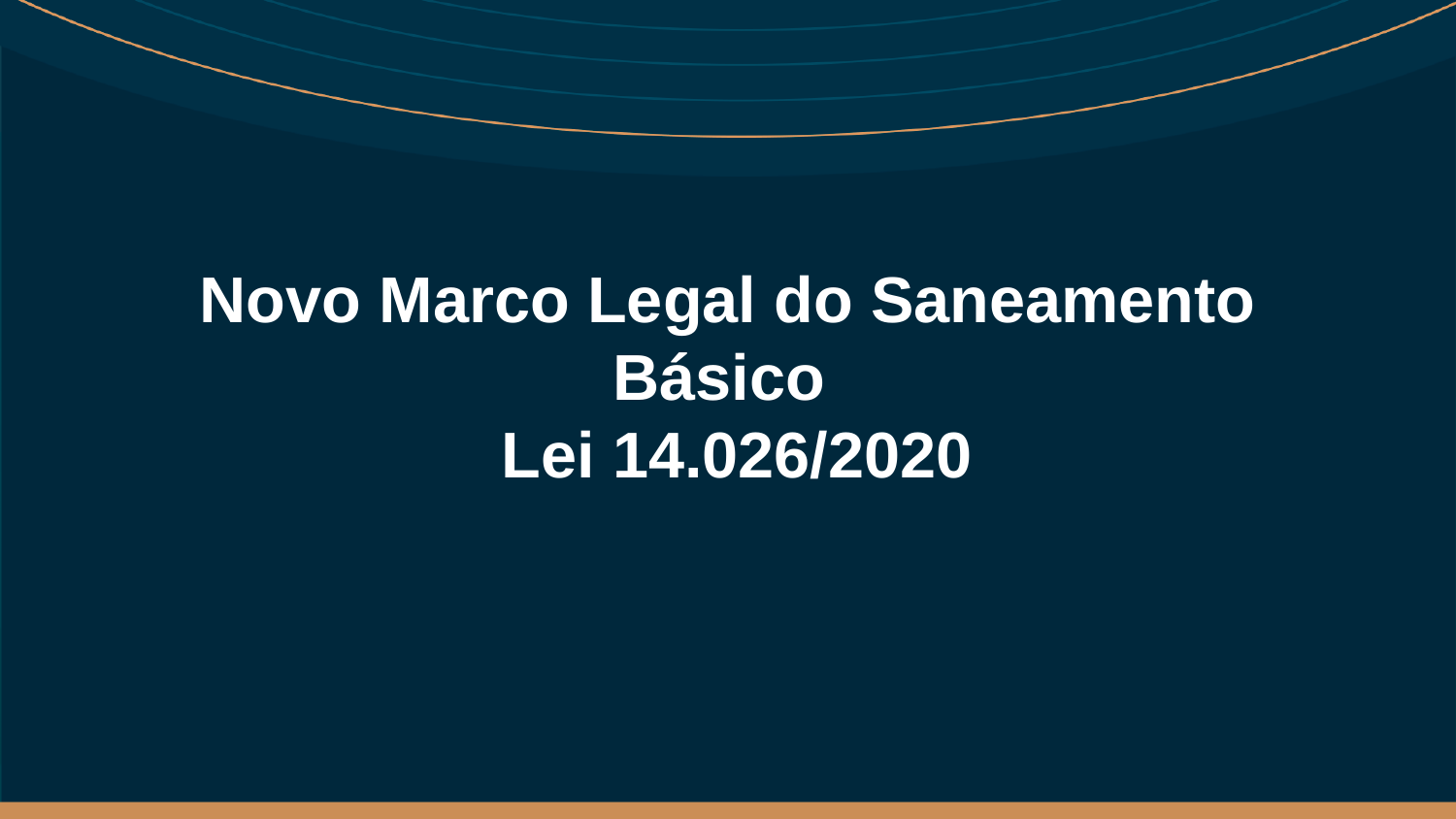

# Novo Marco Legal do Saneamento Básico Lei 14.026/2020